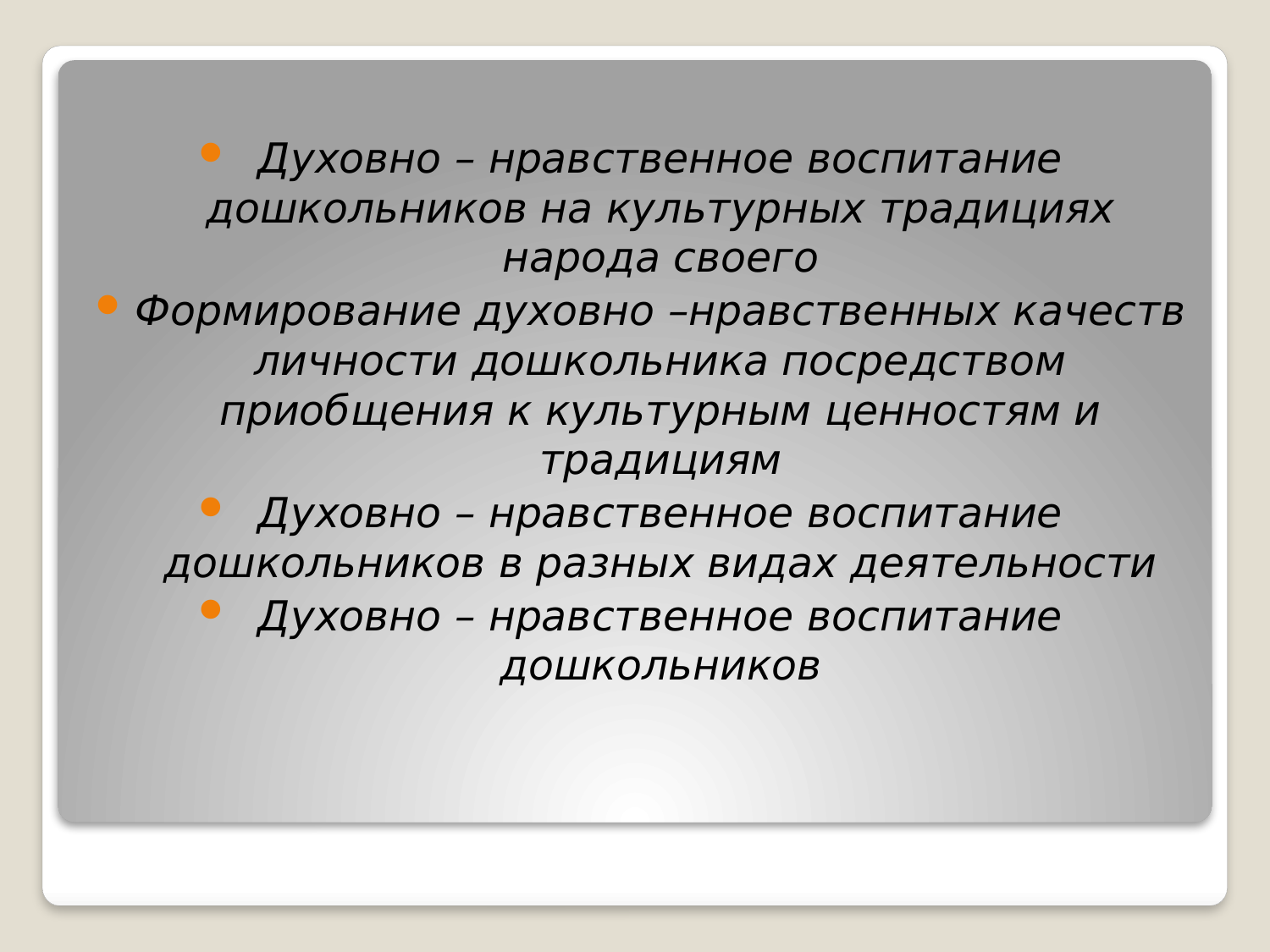

Духовно – нравственное воспитание дошкольников на культурных традициях народа своего
Формирование духовно –нравственных качеств личности дошкольника посредством приобщения к культурным ценностям и традициям
Духовно – нравственное воспитание дошкольников в разных видах деятельности
Духовно – нравственное воспитание дошкольников